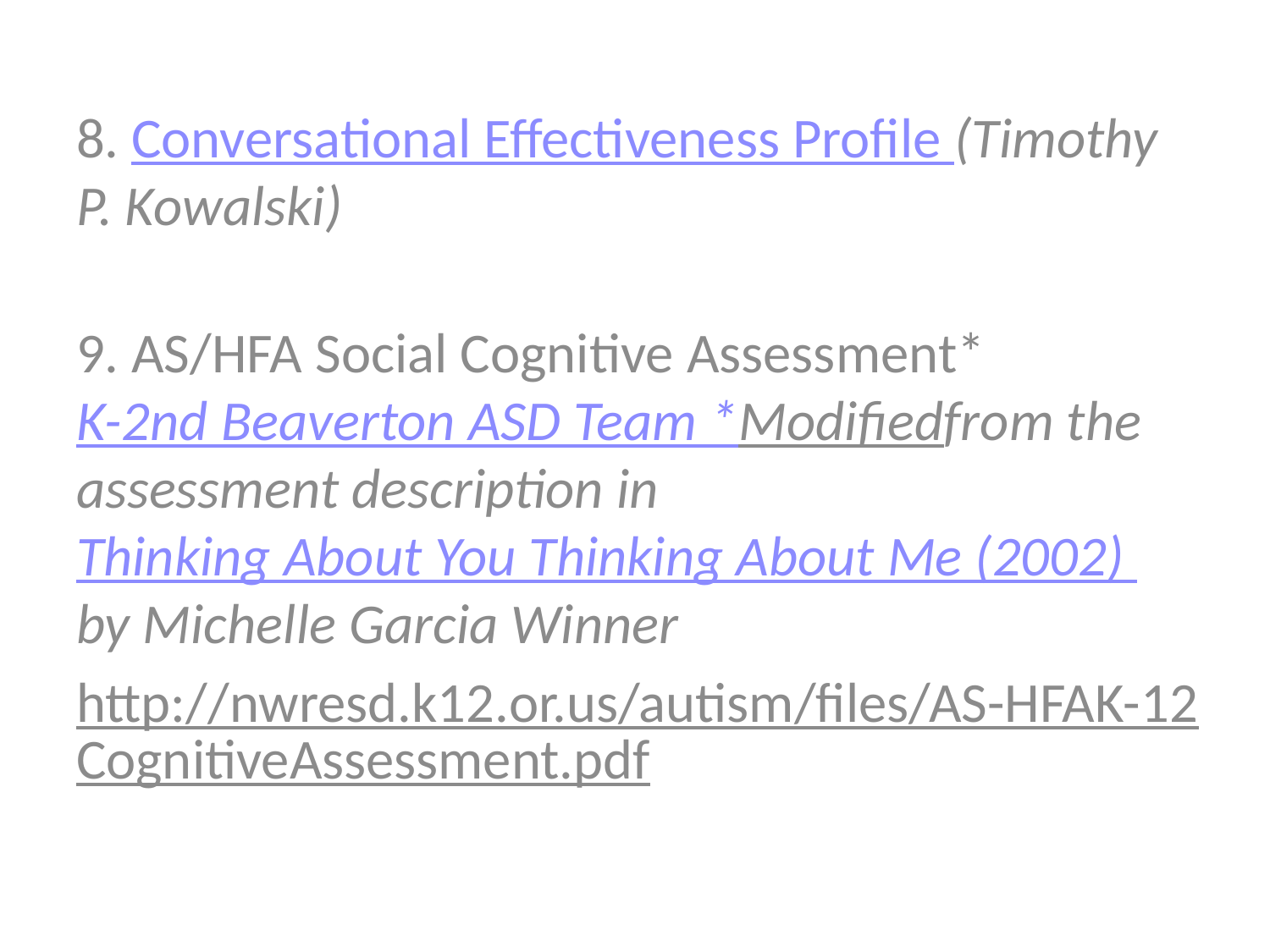

8. Conversational Effectiveness Profile (Timothy P. Kowalski)
9. AS/HFA Social Cognitive Assessment*  K-2nd Beaverton ASD Team *Modifiedfrom the assessment description in Thinking About You Thinking About Me (2002) by Michelle Garcia Winner
http://nwresd.k12.or.us/autism/files/AS-HFAK-12CognitiveAssessment.pdf
#